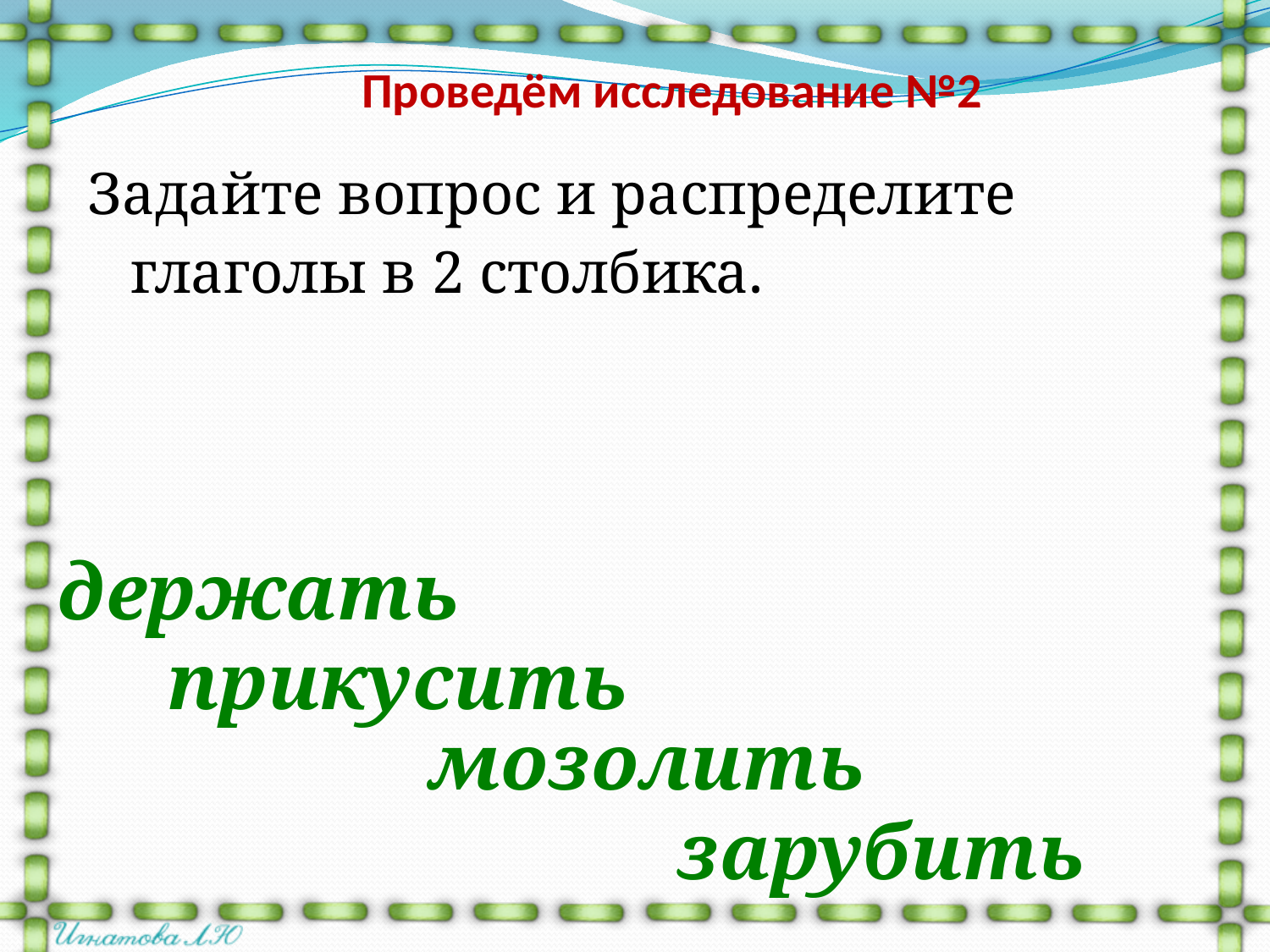

Проведём исследование №2
Задайте вопрос и распределите глаголы в 2 столбика.
держать
прикусить
мозолить

зарубить